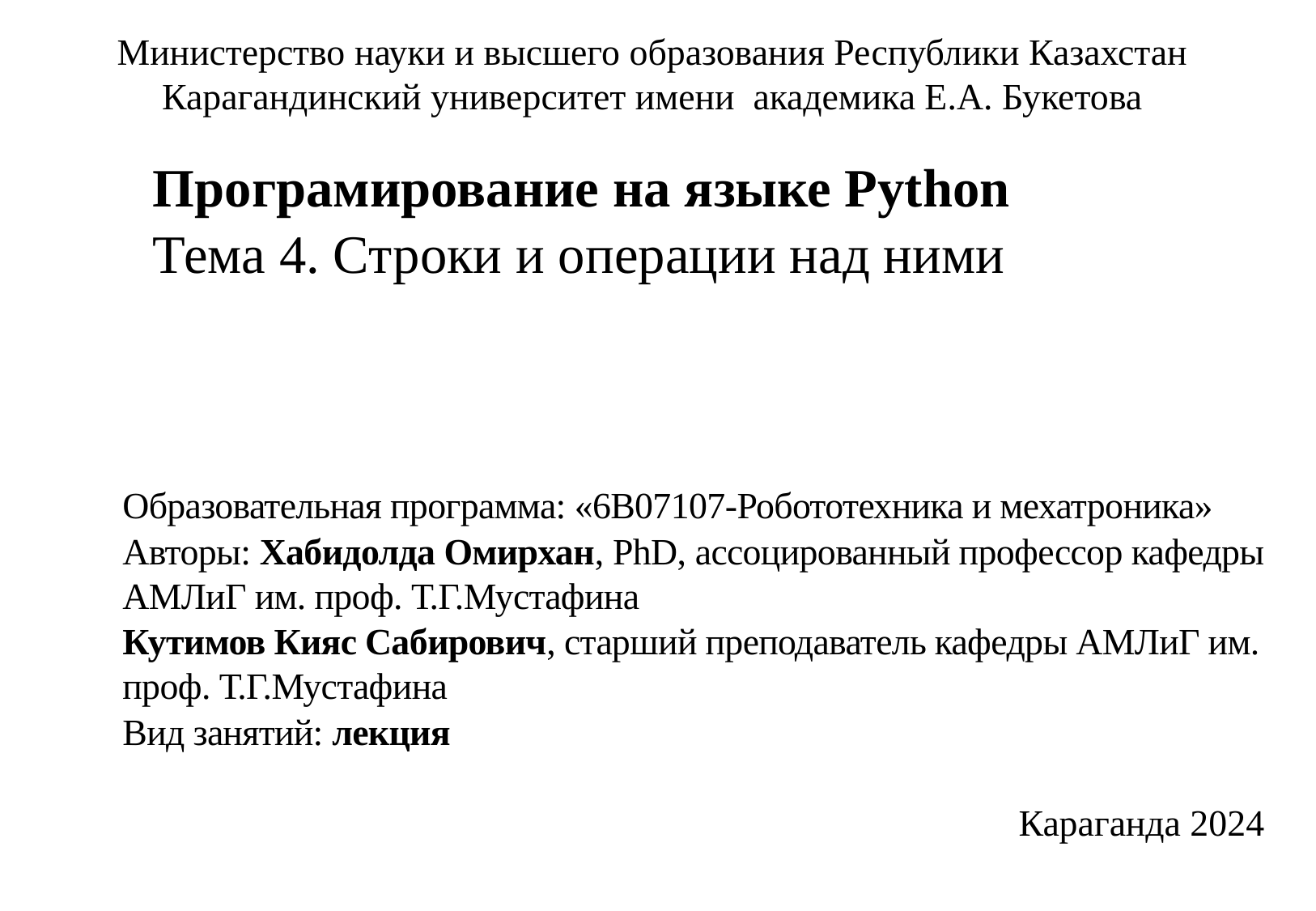

Министерство науки и высшего образования Республики Казахстан
Карагандинский университет имени  академика Е.А. Букетова
Програмирование на языке Python
Тема 4. Строки и операции над ними
Образовательная программа: «6В07107-Робототехника и мехатроника»
Авторы: Хабидолда Омирхан, PhD, ассоцированный профессор кафедры АМЛиГ им. проф. Т.Г.Мустафина
Кутимов Кияс Сабирович, старший преподаватель кафедры АМЛиГ им. проф. Т.Г.Мустафина
Вид занятий: лекция

Караганда 2024